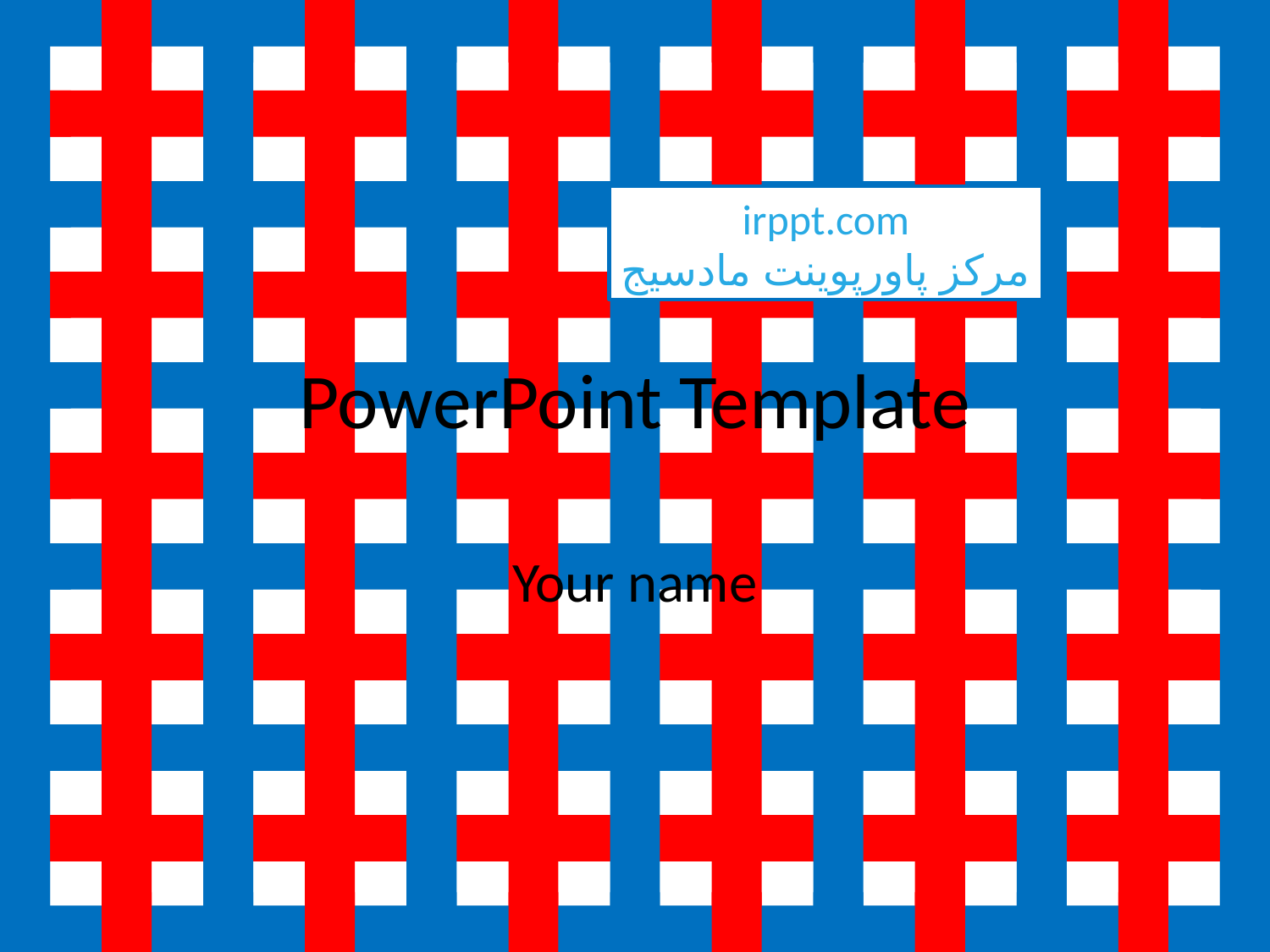

irppt.com
مرکز پاورپوینت مادسیج
# PowerPoint Template
Your name